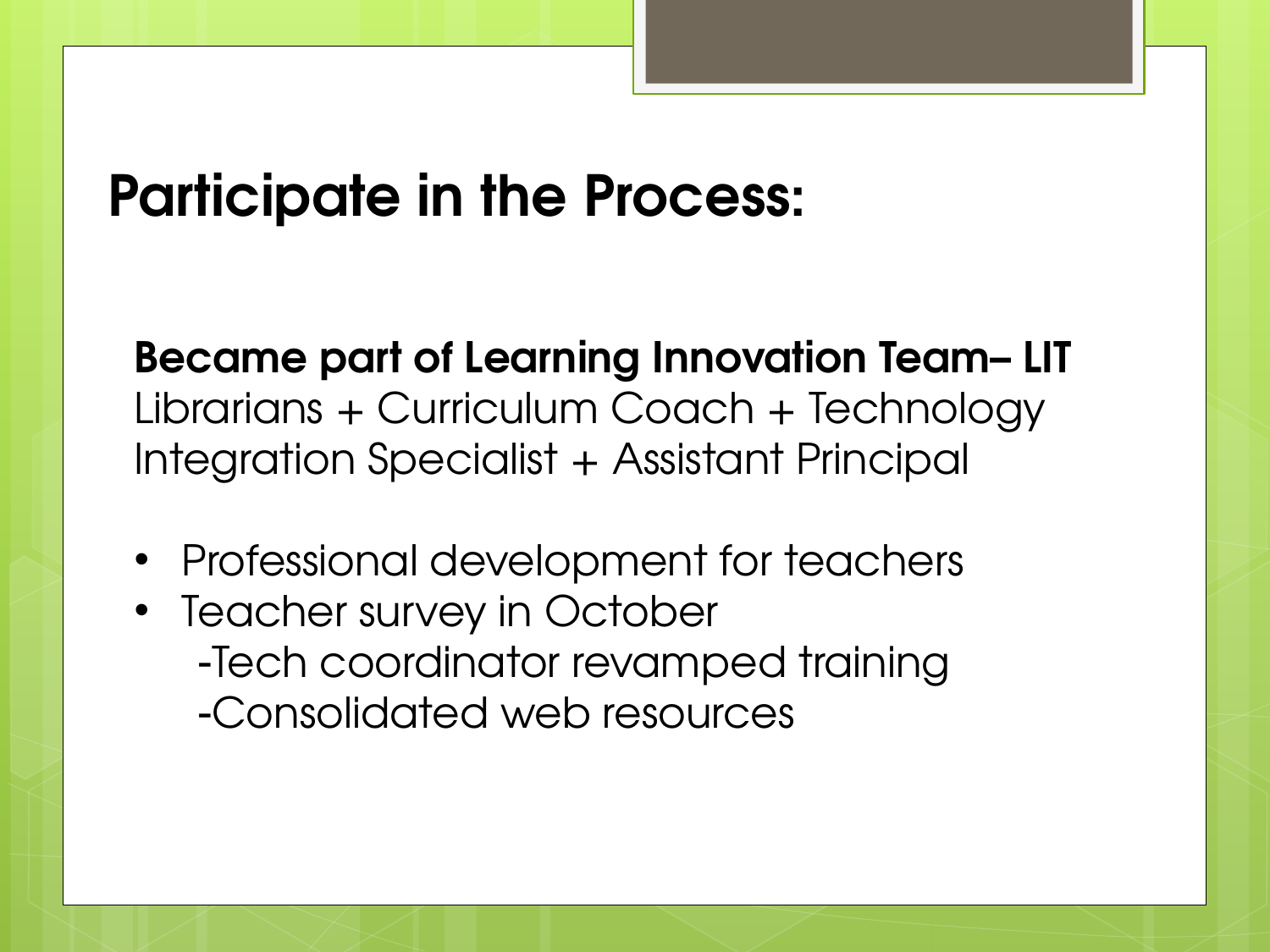

Participate in the Process:

Became part of Learning Innovation Team– LIT Librarians + Curriculum Coach + Technology Integration Specialist + Assistant Principal

Professional development for teachers
Teacher survey in October
−Tech coordinator revamped training
−Consolidated web resources